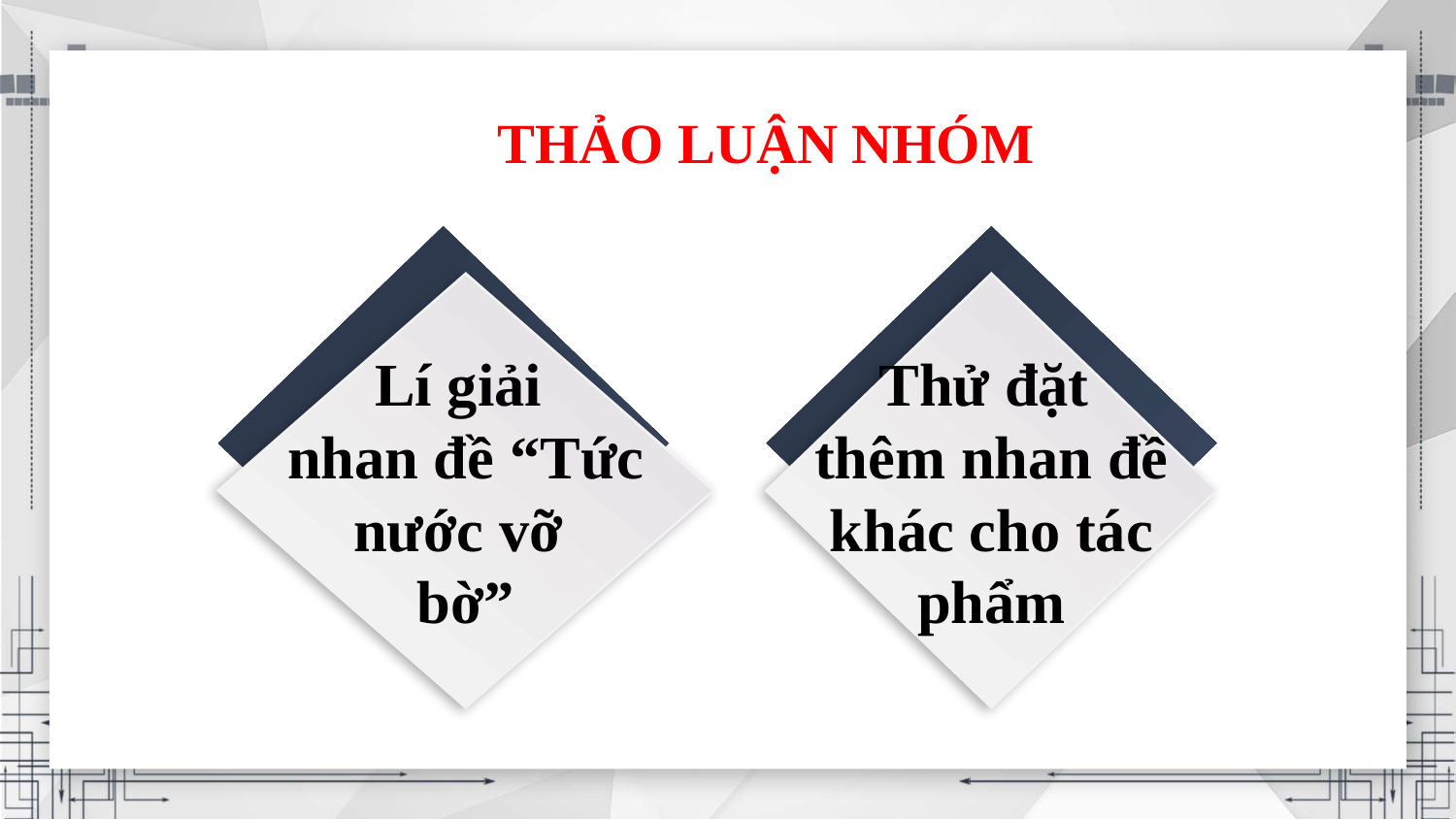

THẢO LUẬN NHÓM

Lí giải
nhan đề “Tức nước vỡ
bờ”
Thử đặt
thêm nhan đề khác cho tác phẩm